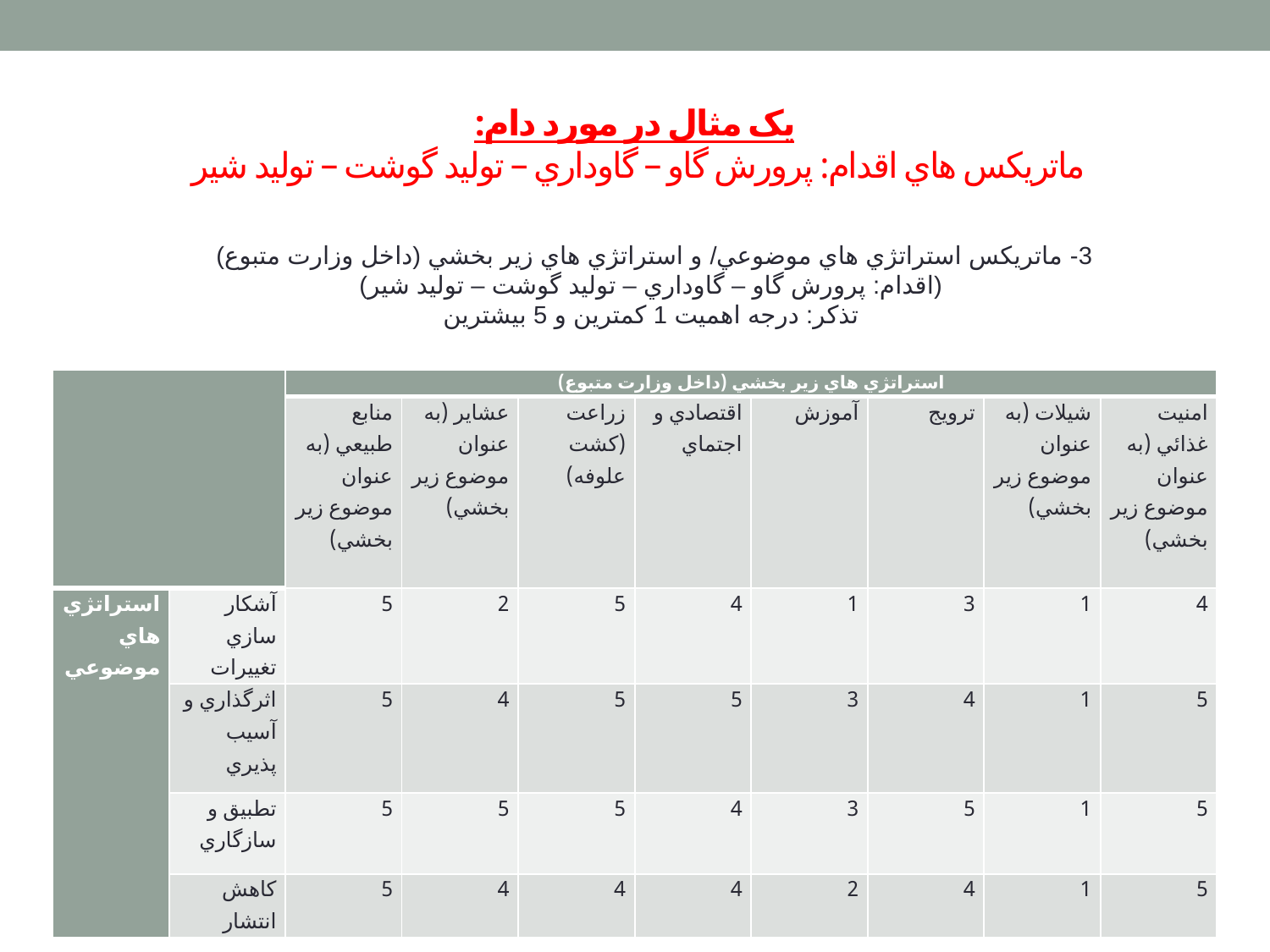

# يک مثال در مورد دام: ماتريکس هاي اقدام: پرورش گاو – گاوداري – توليد گوشت – توليد شير
3- ماتريکس استراتژي هاي موضوعي/ و استراتژي هاي زير بخشي (داخل وزارت متبوع)
(اقدام: پرورش گاو – گاوداري – توليد گوشت – توليد شير)
تذکر: درجه اهميت 1 کمترين و 5 بيشترين
|  |  | استراتژي هاي زير بخشي (داخل وزارت متبوع) |  |  |  |  |  |  |  |
| --- | --- | --- | --- | --- | --- | --- | --- | --- | --- |
|  |  | منابع طبيعي (به عنوان موضوع زير بخشي) | عشاير (به عنوان موضوع زير بخشي) | زراعت (کشت علوفه) | اقتصادي و اجتماي | آموزش | ترويج | شيلات (به عنوان موضوع زير بخشي) | امنيت غذائي (به عنوان موضوع زير بخشي) |
| استراتژي هاي موضوعي | آشکار سازي تغييرات | 5 | 2 | 5 | 4 | 1 | 3 | 1 | 4 |
|  | اثرگذاري و آسيب پذيري | 5 | 4 | 5 | 5 | 3 | 4 | 1 | 5 |
|  | تطبيق و سازگاري | 5 | 5 | 5 | 4 | 3 | 5 | 1 | 5 |
|  | کاهش انتشار | 5 | 4 | 4 | 4 | 2 | 4 | 1 | 5 |